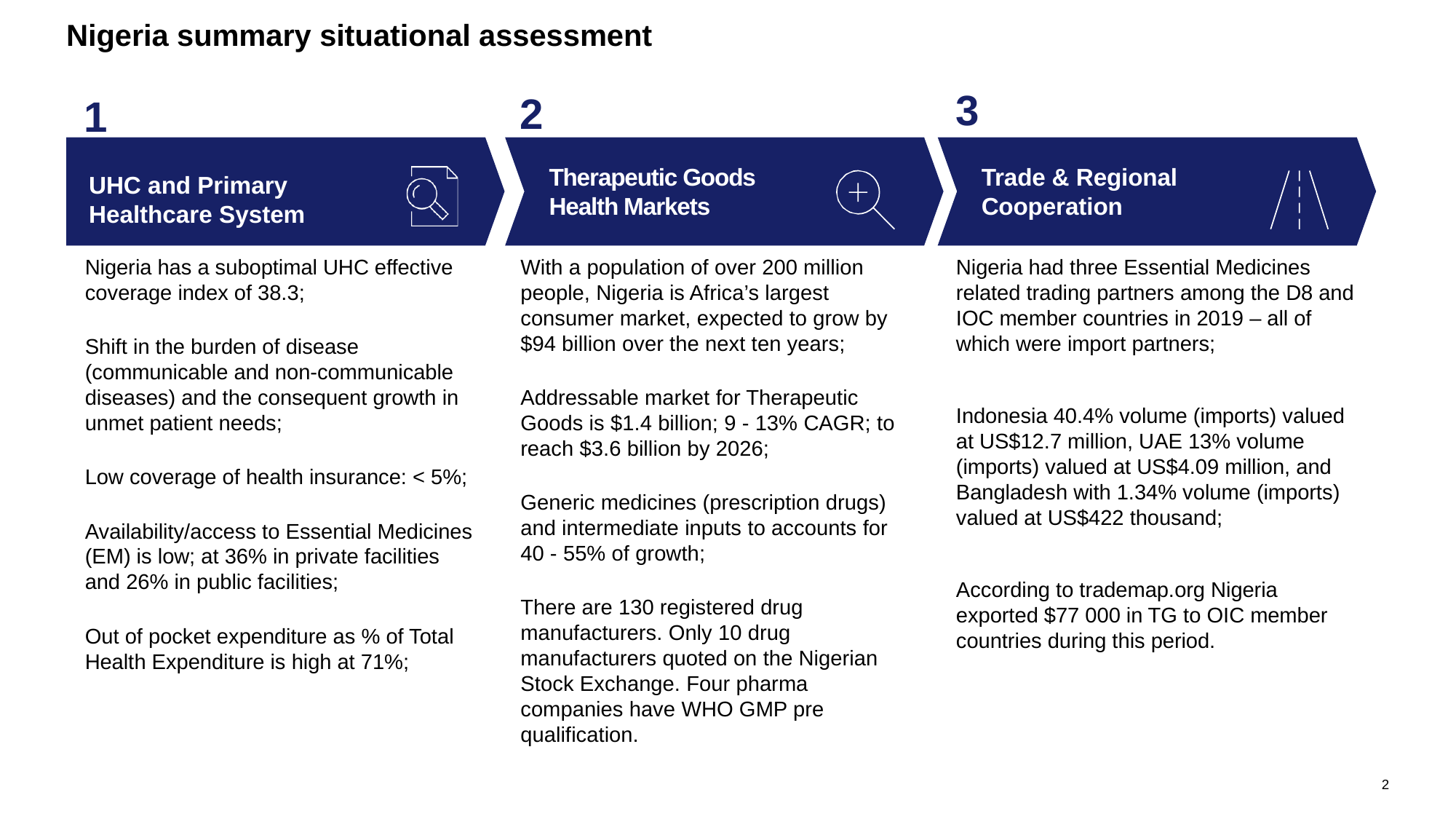

# Nigeria summary situational assessment
2
3
1

Therapeutic Goods Health Markets
Trade & Regional Cooperation
UHC and Primary Healthcare System

Nigeria had three Essential Medicines related trading partners among the D8 and IOC member countries in 2019 – all of which were import partners;

Indonesia 40.4% volume (imports) valued at US$12.7 million, UAE 13% volume (imports) valued at US$4.09 million, and  Bangladesh with 1.34% volume (imports) valued at US$422 thousand;

According to trademap.org Nigeria exported $77 000 in TG to OIC member countries during this period.

Nigeria has a suboptimal UHC effective coverage index of 38.3;

Shift in the burden of disease (communicable and non-communicable diseases) and the consequent growth in unmet patient needs;

Low coverage of health insurance: < 5%;

Availability/access to Essential Medicines (EM) is low; at 36% in private facilities and 26% in public facilities;

Out of pocket expenditure as % of Total Health Expenditure is high at 71%;

With a population of over 200 million people, Nigeria is Africa’s largest consumer market, expected to grow by $94 billion over the next ten years;

Addressable market for Therapeutic Goods is $1.4 billion; 9 - 13% CAGR; to reach $3.6 billion by 2026;

Generic medicines (prescription drugs) and intermediate inputs to accounts for 40 - 55% of growth;

There are 130 registered drug manufacturers. Only 10 drug manufacturers quoted on the Nigerian Stock Exchange. Four pharma companies have WHO GMP pre qualification.
2